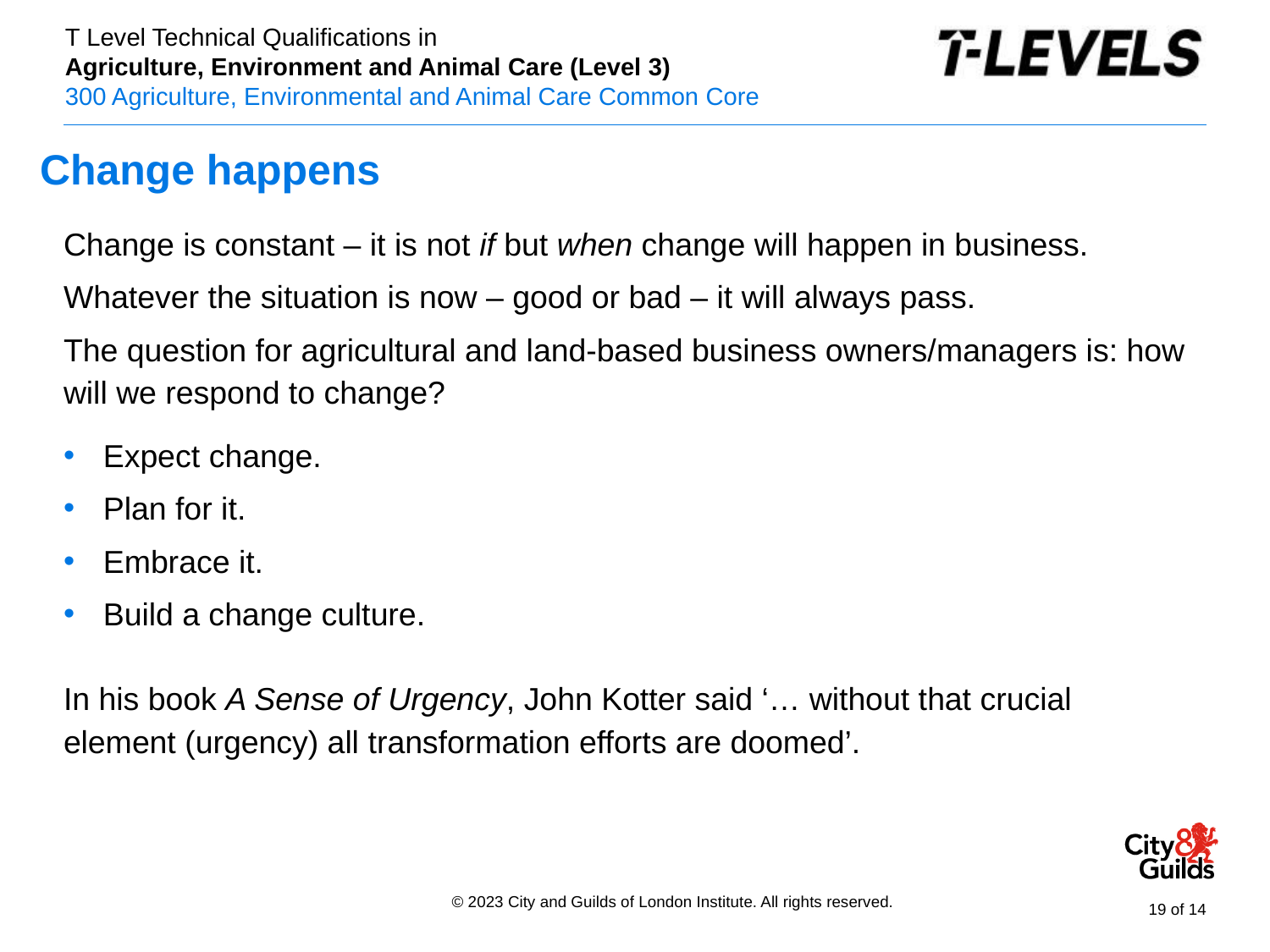

# Change happens
Change is constant – it is not if but when change will happen in business.
Whatever the situation is now – good or bad – it will always pass.
The question for agricultural and land-based business owners/managers is: how will we respond to change?
Expect change.
Plan for it.
Embrace it.
Build a change culture.

In his book A Sense of Urgency, John Kotter said ‘… without that crucial element (urgency) all transformation efforts are doomed’.